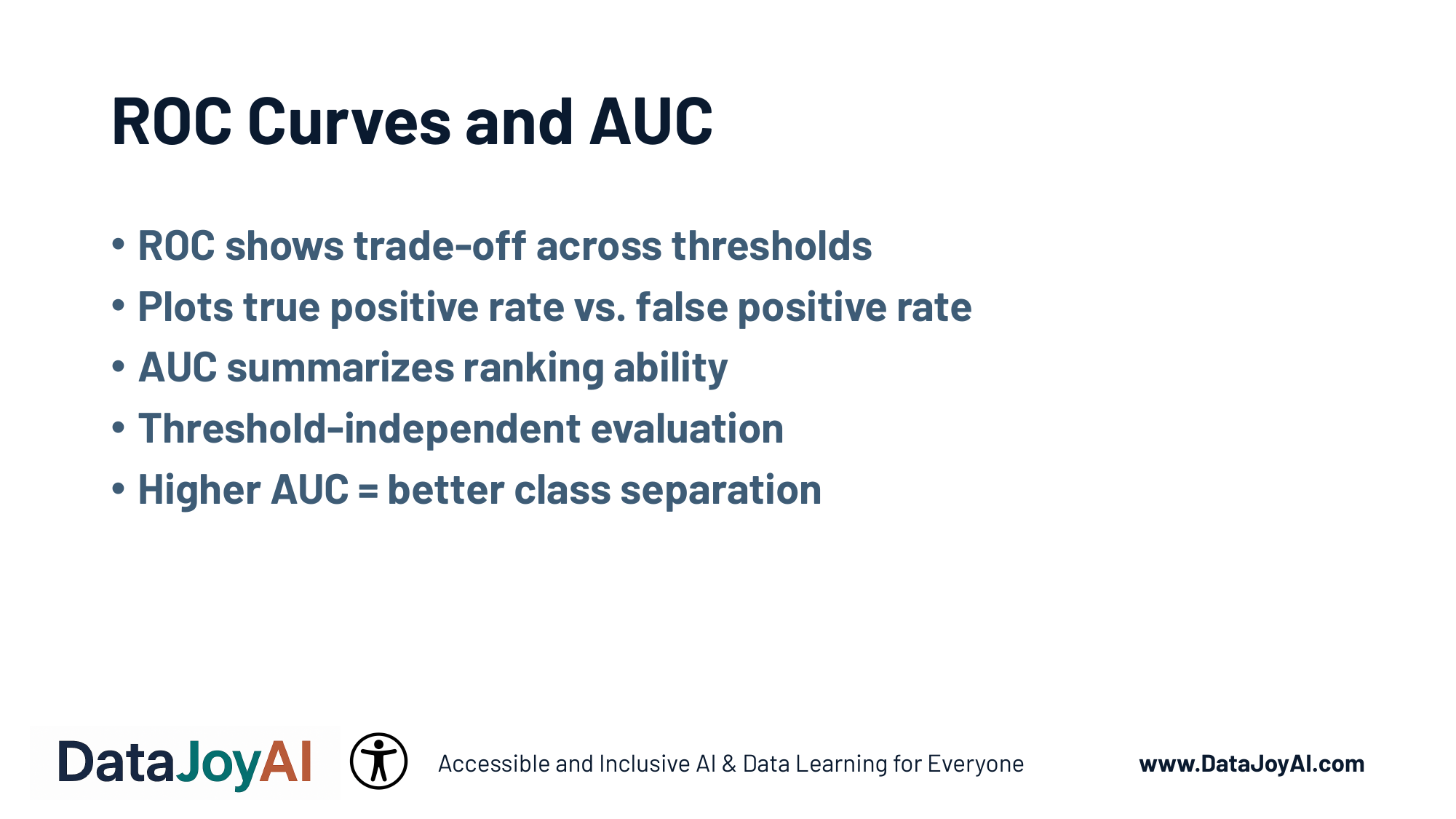

# ROC Curves and AUC
ROC shows trade-off across thresholds
Plots true positive rate vs. false positive rate
AUC summarizes ranking ability
Threshold-independent evaluation
Higher AUC = better class separation